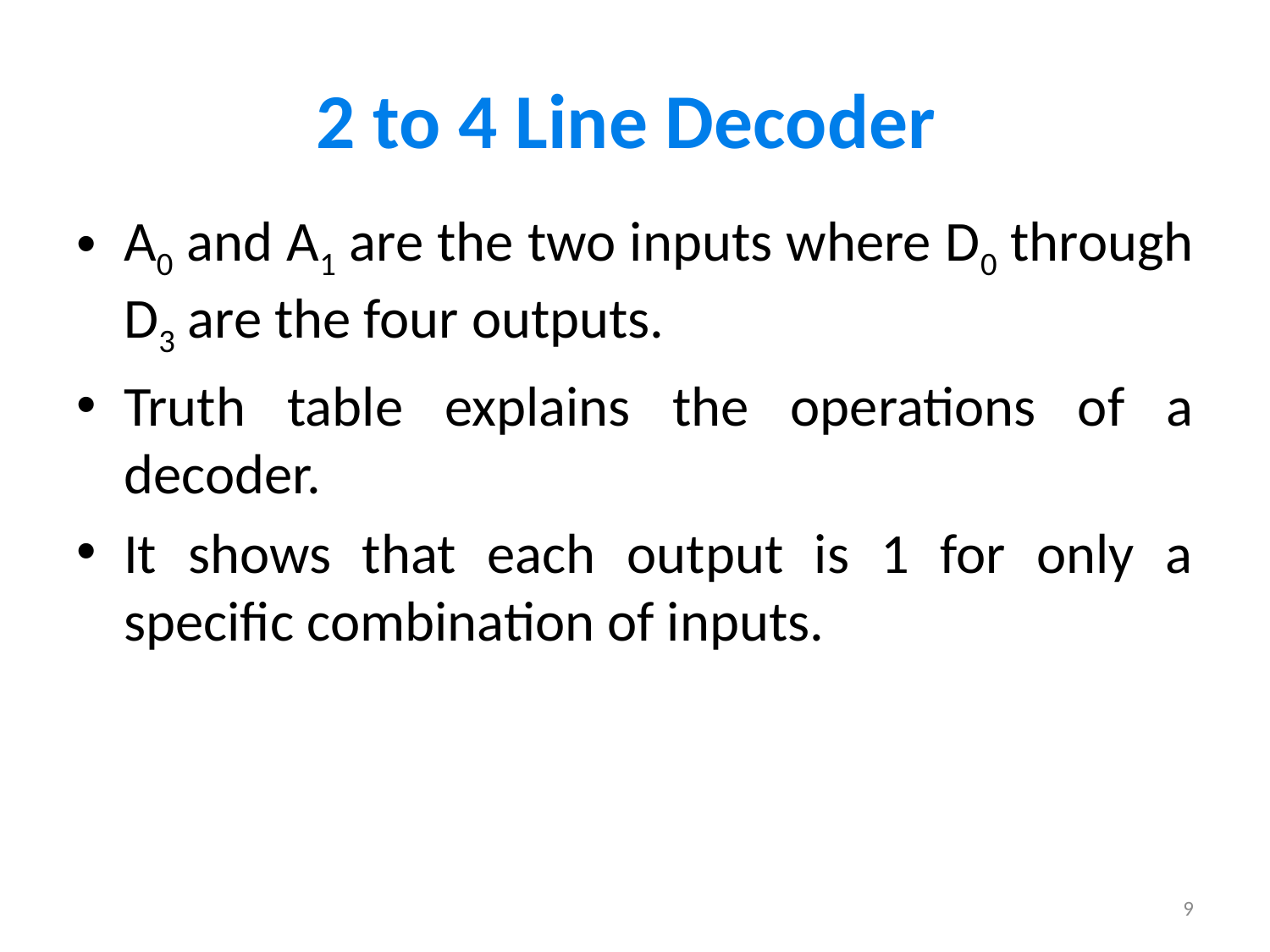

# 2 to 4 Line Decoder
A0 and A1 are the two inputs where D0 through D3 are the four outputs.
Truth table explains the operations of a decoder.
It shows that each output is 1 for only a specific combination of inputs.

9